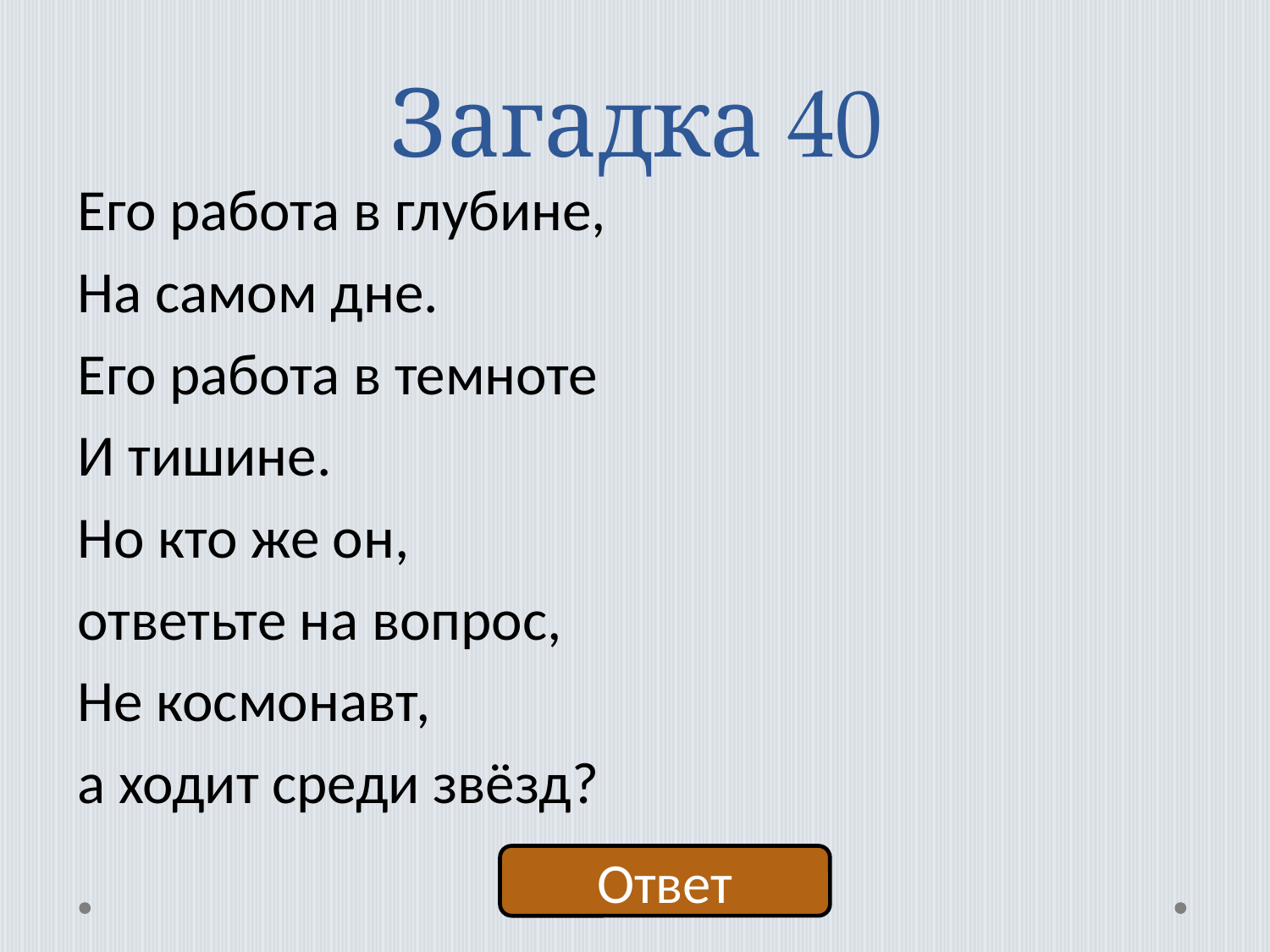

# Загадка 40
Его работа в глубине,
На самом дне.
Его работа в темноте
И тишине.
Но кто же он,
ответьте на вопрос,
Не космонавт,
а ходит среди звёзд?

Ответ